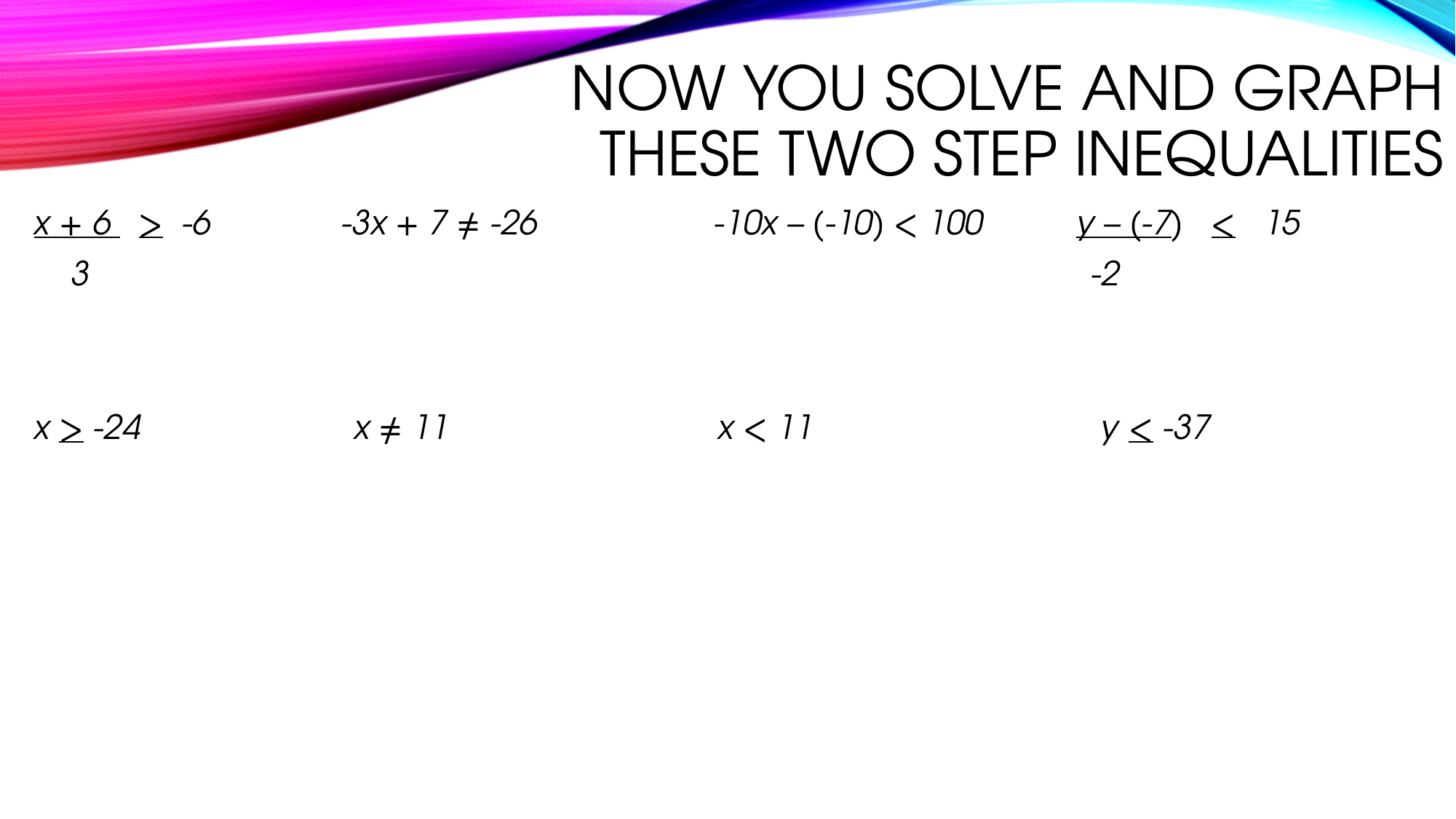

# Now you solve and Graph these two step inequalities
x + 6   >  -6              -3x + 7 ≠ -26                   -10x – (-10) < 100          y – (-7)   <   15
    3                                                                                                            -2

x > -24                       x ≠ 11                             x < 11                               y < -37